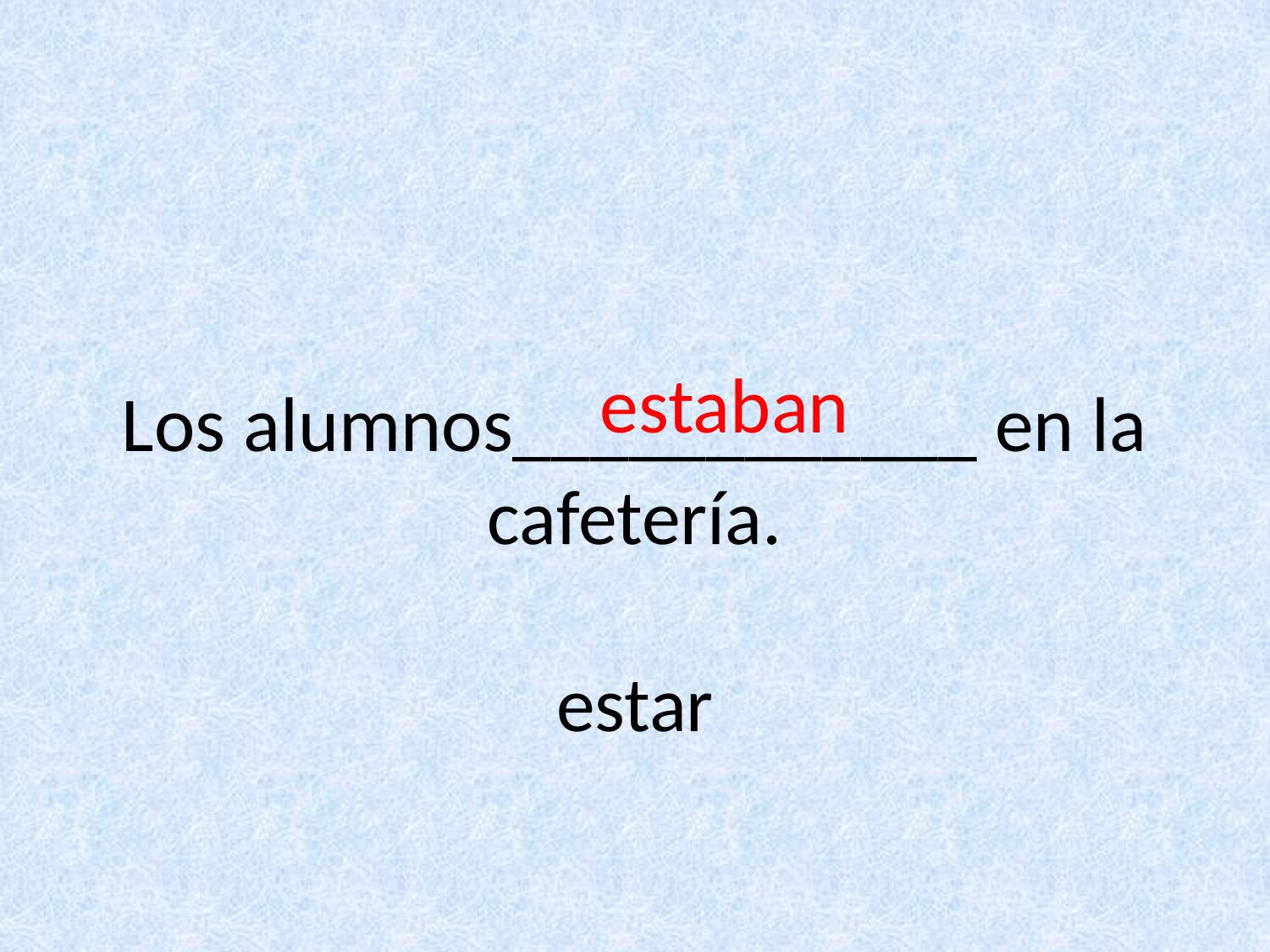

Los alumnos____________ en la cafetería.
estar
estaban